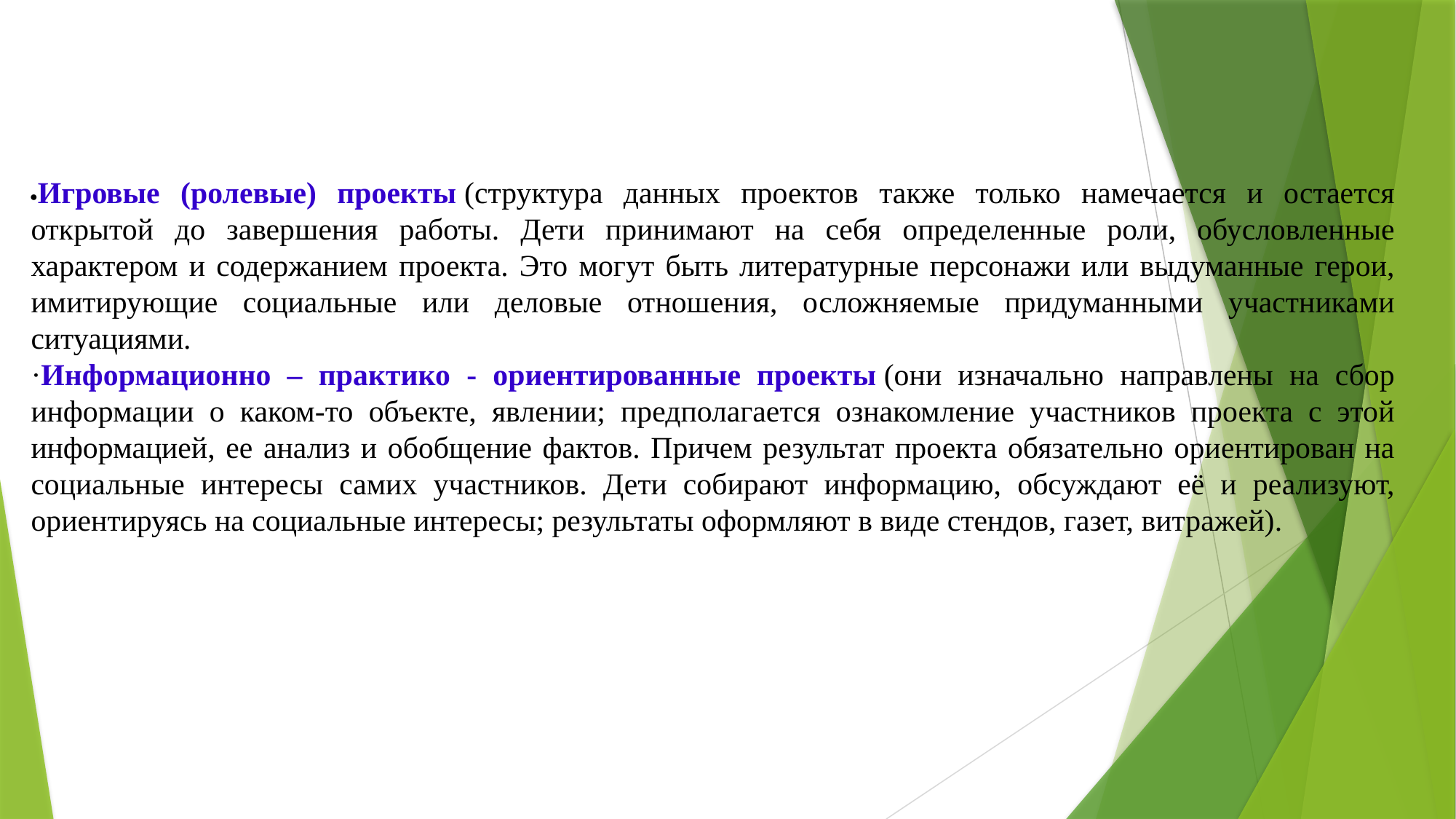

•Игровые (ролевые) проекты (структура данных проектов также только намечается и остается открытой до завершения работы. Дети принимают на себя определенные роли, обусловленные характером и содержанием проекта. Это могут быть литературные персонажи или выдуманные герои, имитирующие социальные или деловые отношения, осложняемые придуманными участниками ситуациями.
·Информационно – практико - ориентированные проекты (они изначально направлены на сбор информации о каком-то объекте, явлении; предполагается ознакомление участников проекта с этой информацией, ее анализ и обобщение фактов. Причем результат проекта обязательно ориентирован на социальные интересы самих участников. Дети собирают информацию, обсуждают её и реализуют, ориентируясь на социальные интересы; результаты оформляют в виде стендов, газет, витражей).